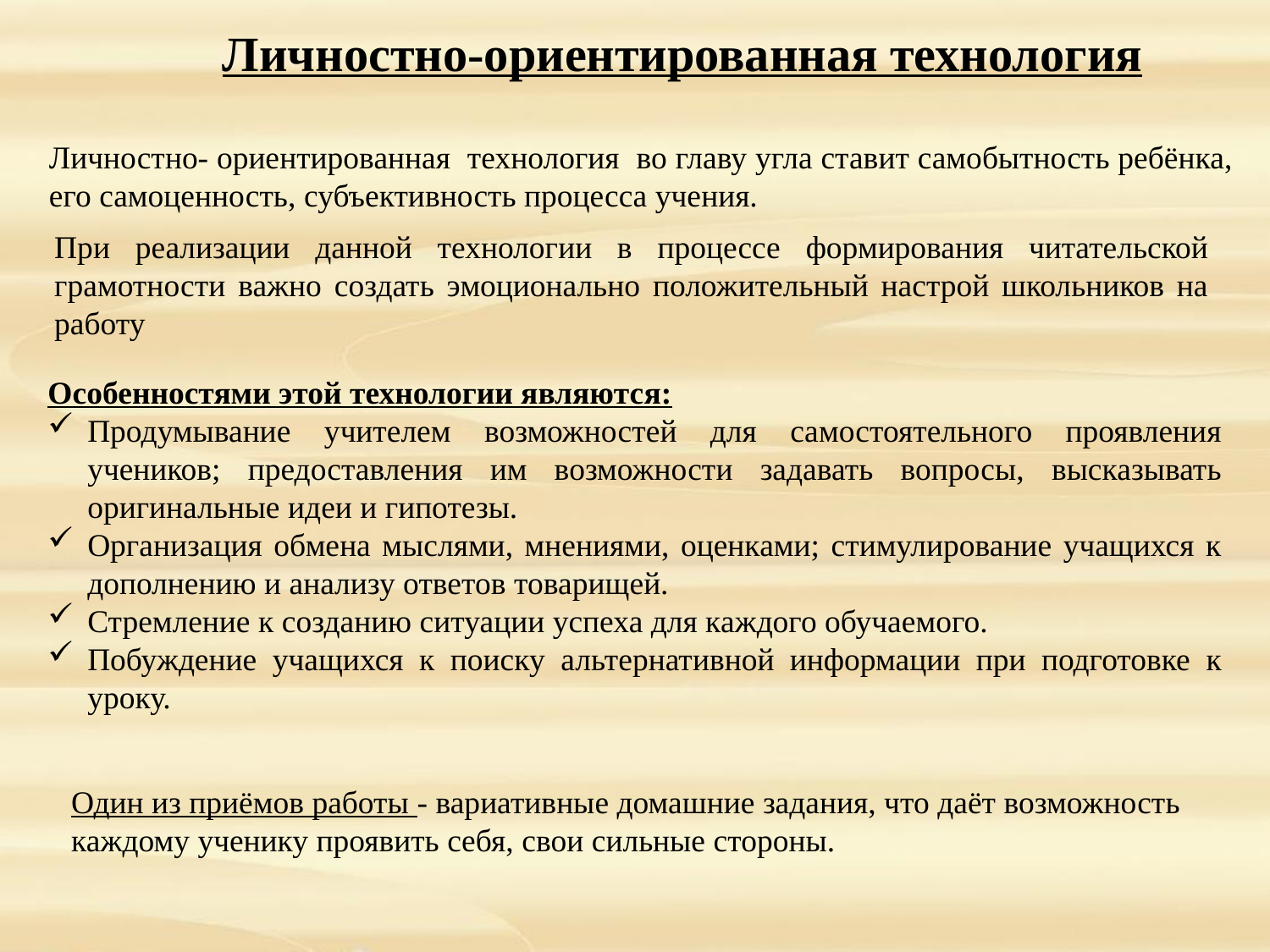

Личностно-ориентированная технология
Личностно- ориентированная  технология  во главу угла ставит самобытность ребёнка, его самоценность, субъективность процесса учения.
При реализации данной технологии в процессе формирования читательской грамотности важно создать эмоционально положительный настрой школьников на работу
Особенностями этой технологии являются:
Продумывание учителем возможностей для самостоятельного проявления учеников; предоставления им возможности задавать вопросы, высказывать оригинальные идеи и гипотезы.
Организация обмена мыслями, мнениями, оценками; стимулирование учащихся к дополнению и анализу ответов товарищей.
Стремление к созданию ситуации успеха для каждого обучаемого.
Побуждение учащихся к поиску альтернативной информации при подготовке к уроку.
Один из приёмов работы - вариативные домашние задания, что даёт возможность каждому ученику проявить себя, свои сильные стороны.